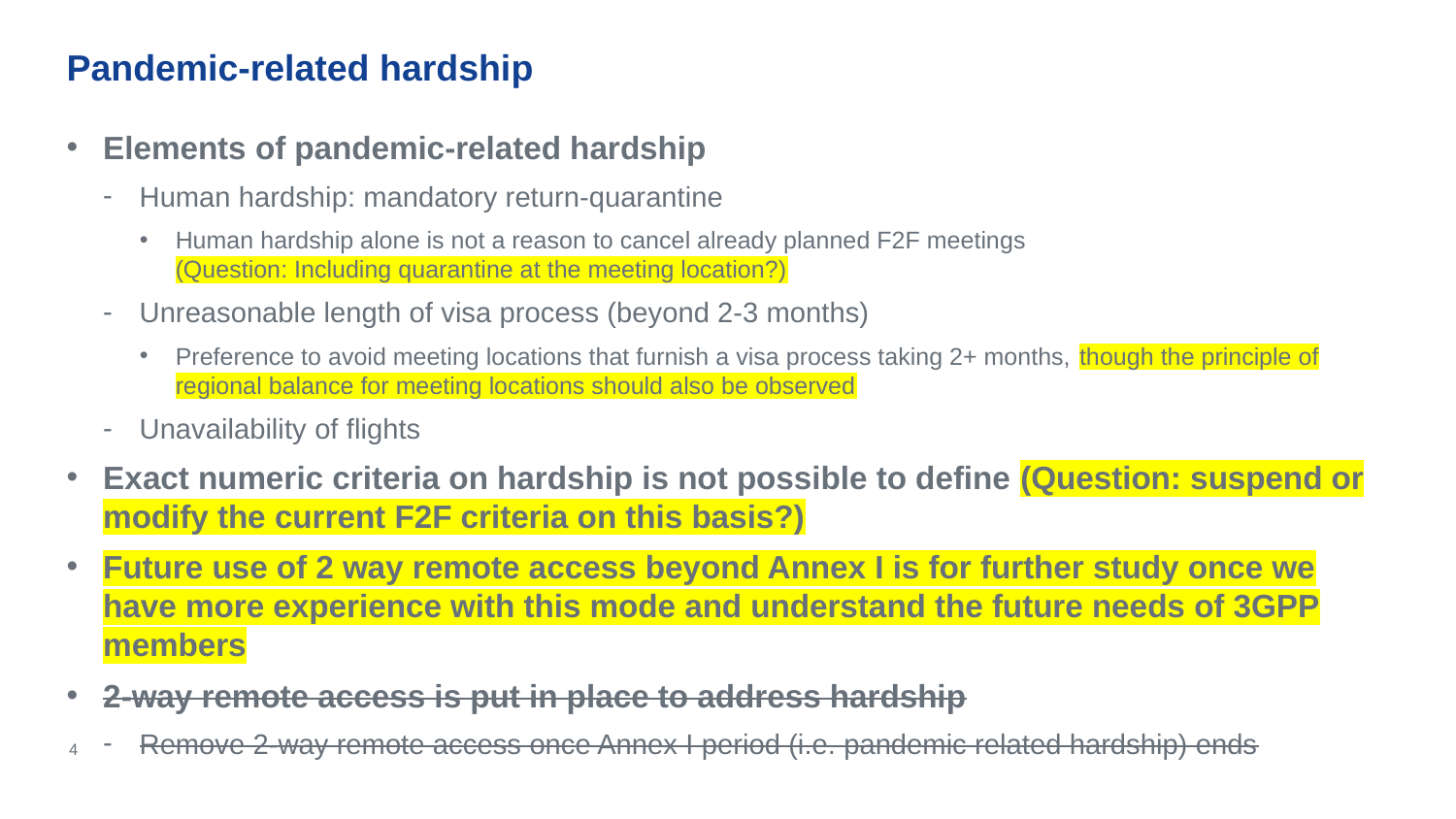

# Pandemic-related hardship
Elements of pandemic-related hardship
Human hardship: mandatory return-quarantine
Human hardship alone is not a reason to cancel already planned F2F meetings
(Question: Including quarantine at the meeting location?)
Unreasonable length of visa process (beyond 2-3 months)
Preference to avoid meeting locations that furnish a visa process taking 2+ months, though the principle of regional balance for meeting locations should also be observed
Unavailability of flights
Exact numeric criteria on hardship is not possible to define (Question: suspend or modify the current F2F criteria on this basis?)
Future use of 2 way remote access beyond Annex I is for further study once we have more experience with this mode and understand the future needs of 3GPP members
2-way remote access is put in place to address hardship
Remove 2-way remote access once Annex I period (i.e. pandemic related hardship) ends